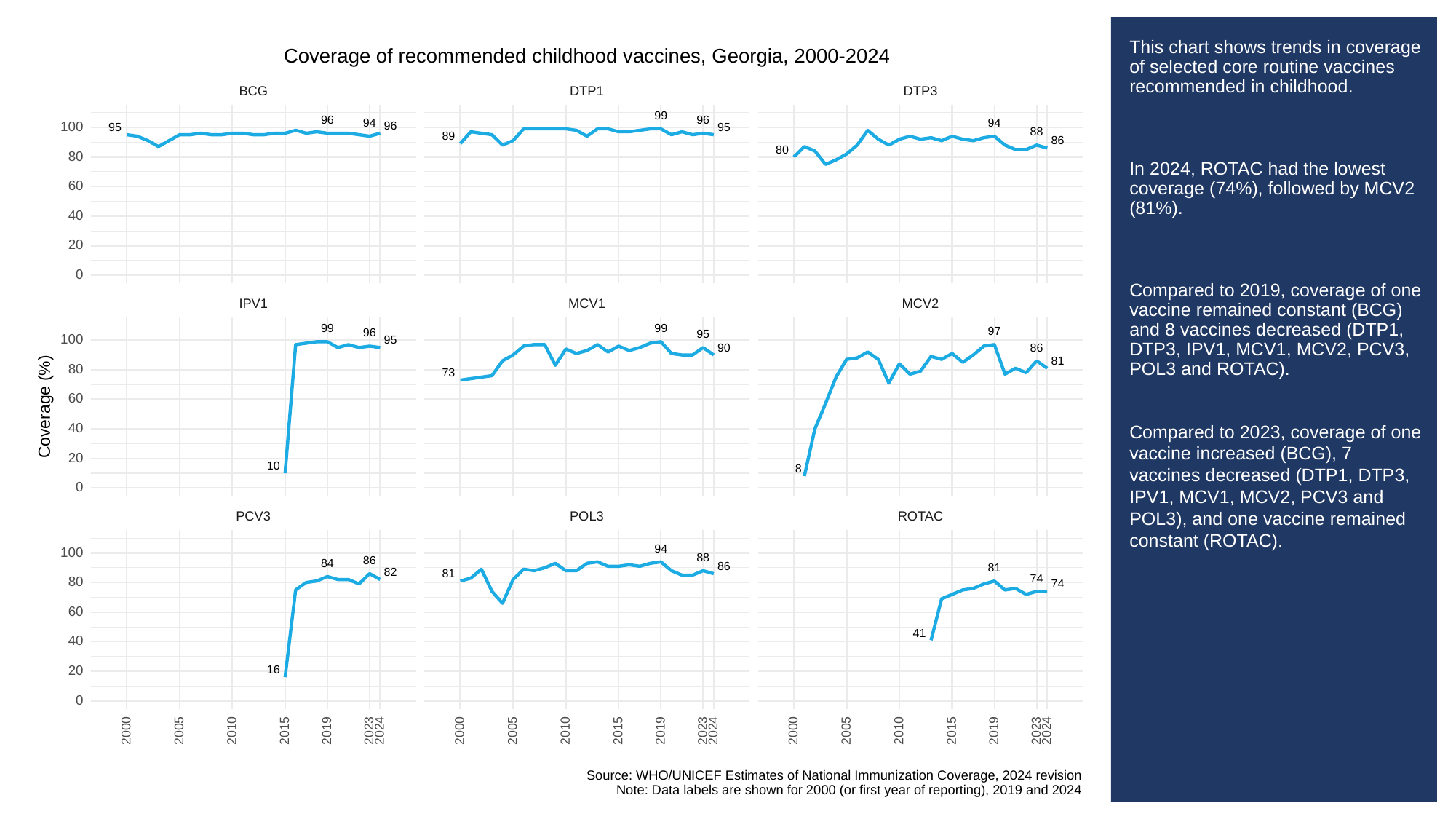

# This chart shows trends in coverage of selected core routine vaccines recommended in childhood.

In 2024, ROTAC had the lowest coverage (74%), followed by MCV2 (81%).

Compared to 2019, coverage of one vaccine remained constant (BCG) and 8 vaccines decreased (DTP1, DTP3, IPV1, MCV1, MCV2, PCV3, POL3 and ROTAC).

Compared to 2023, coverage of one vaccine increased (BCG), 7 vaccines decreased (DTP1, DTP3, IPV1, MCV1, MCV2, PCV3 and POL3), and one vaccine remained constant (ROTAC).

Coverage of recommended childhood vaccines, Georgia, 2000-2024
BCG
DTP3
DTP1

99

96
96
94
94
96
100
95
95

88

89
86

80
80

60

40

20

0

MCV1
MCV2
IPV1

99
99

97
96
95
100
95

90
86

81
80
73

60
Coverage (%)

40

20

10
8

0

POL3
PCV3
ROTAC

94
100

88
86
84

86
81

82
81

74
80
74

60

41
40

16
20

0

2023
2023
2023
2000
2005
2010
2015
2019
2024
2000
2005
2010
2015
2019
2024
2000
2005
2010
2015
2019
2024
Source: WHO/UNICEF Estimates of National Immunization Coverage, 2024 revision
Note: Data labels are shown for 2000 (or first year of reporting), 2019 and 2024